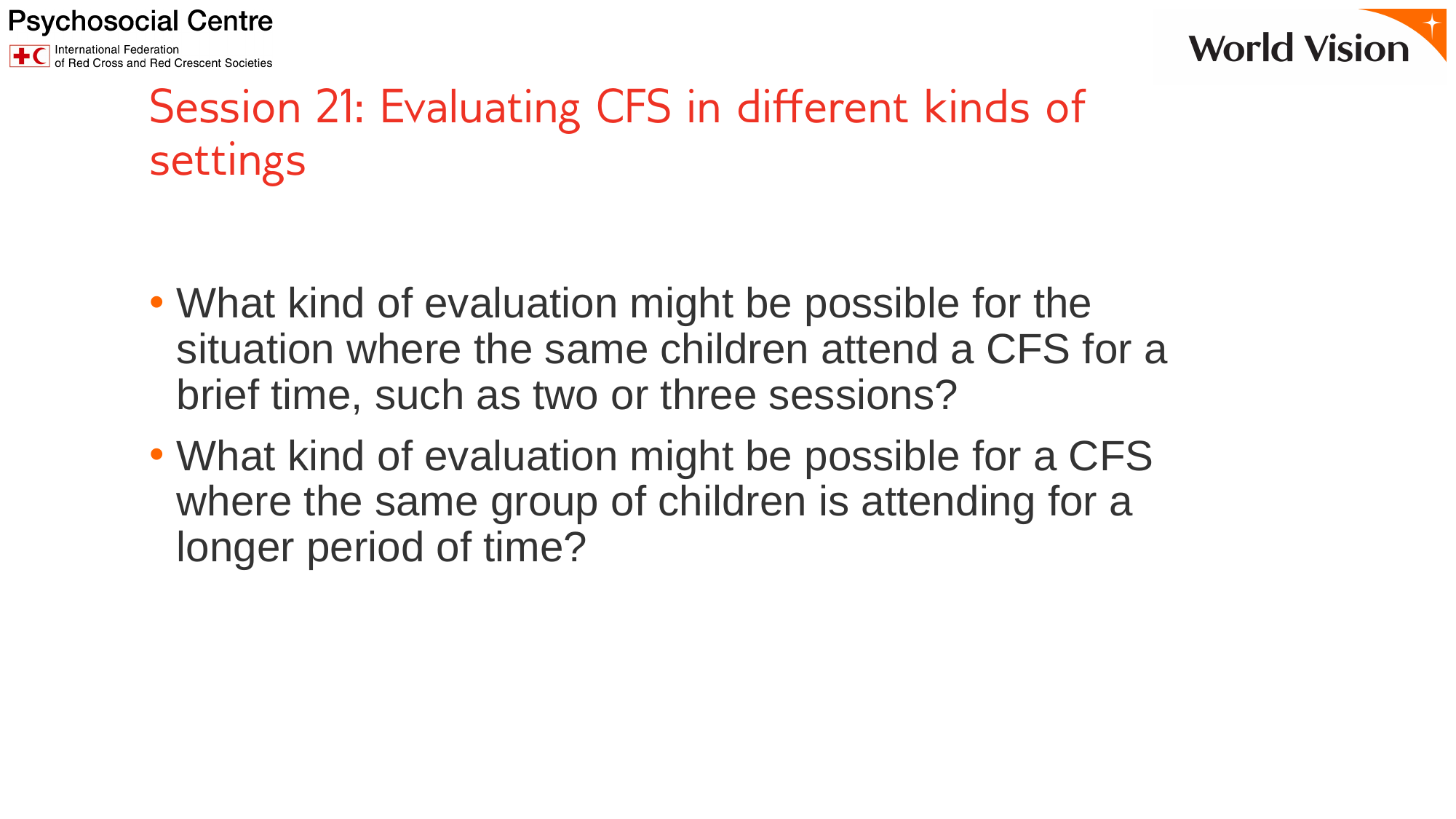

# Session 21: Evaluating CFS in different kinds of settings

What kind of evaluation might be possible for the situation where the same children attend a CFS for a brief time, such as two or three sessions?
What kind of evaluation might be possible for a CFS where the same group of children is attending for a longer period of time?